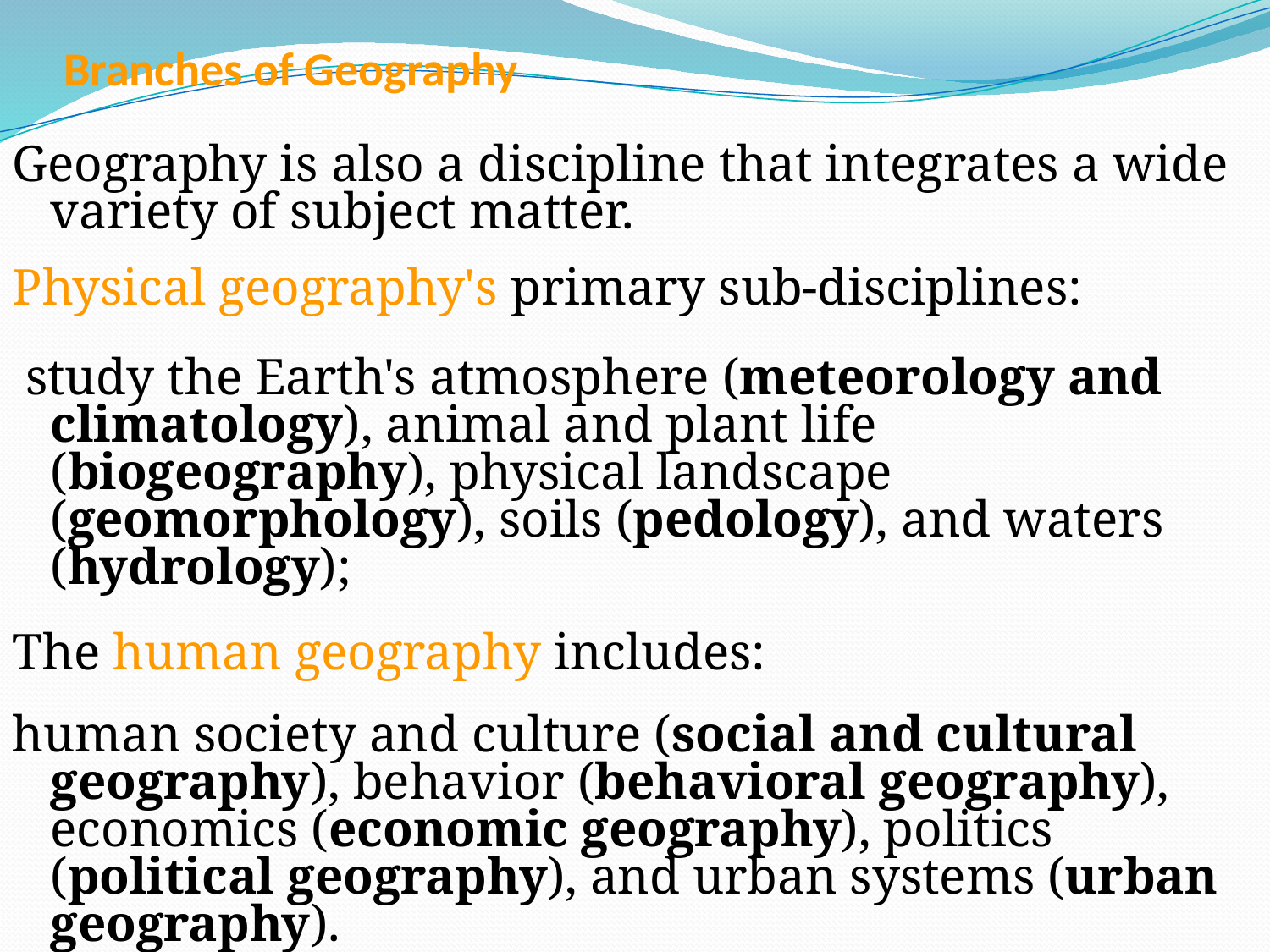

# Branches of Geography
Geography is also a discipline that integrates a wide variety of subject matter.

Physical geography's primary sub-disciplines:

 study the Earth's atmosphere (meteorology and climatology), animal and plant life (biogeography), physical landscape (geomorphology), soils (pedology), and waters (hydrology);

The human geography includes:

human society and culture (social and cultural geography), behavior (behavioral geography), economics (economic geography), politics (political geography), and urban systems (urban geography).